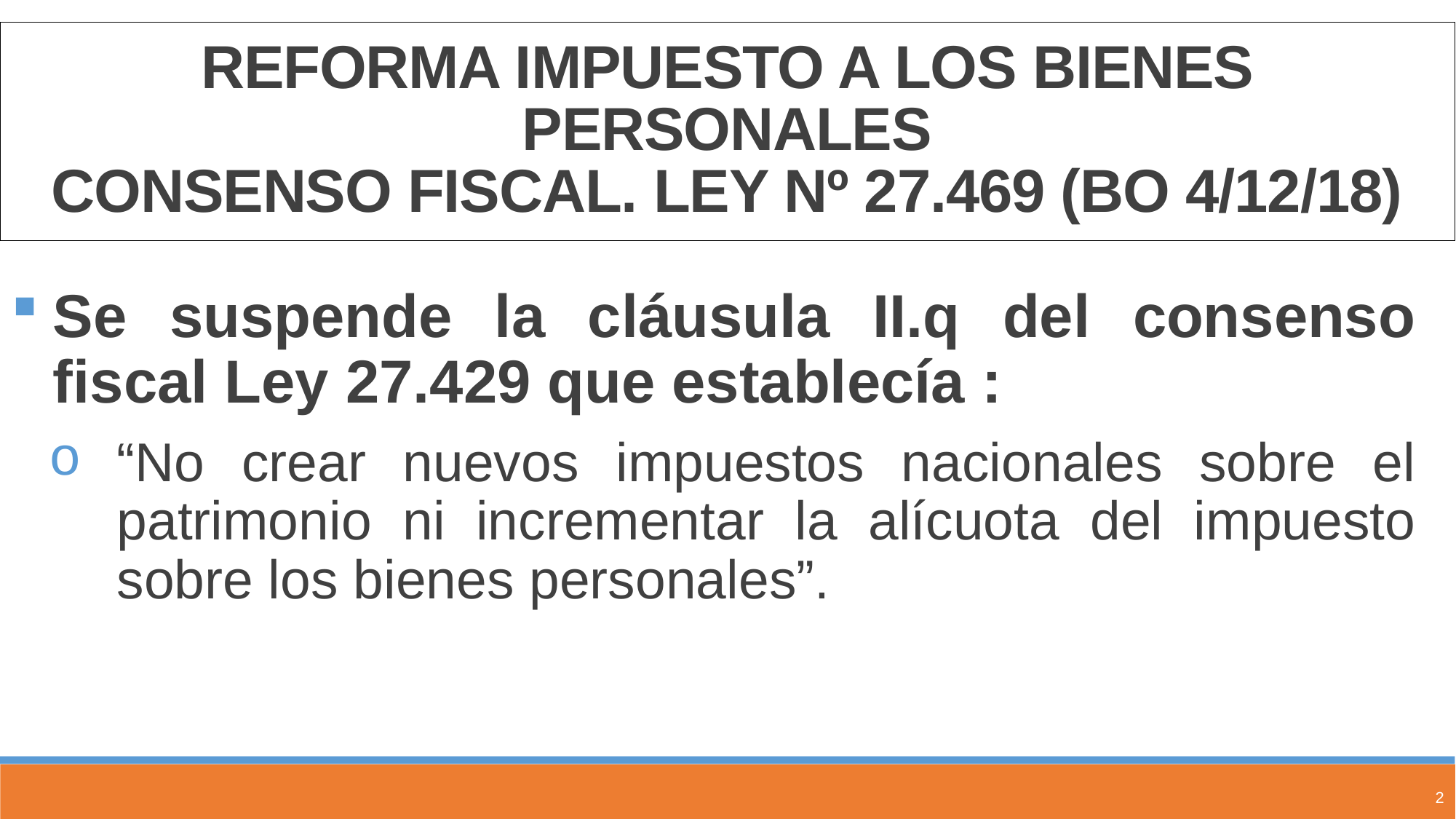

REFORMA IMPUESTO A LOS BIENES PERSONALES
CONSENSO FISCAL. LEY Nº 27.469 (BO 4/12/18)
Se suspende la cláusula II.q del consenso fiscal Ley 27.429 que establecía :
“No crear nuevos impuestos nacionales sobre el patrimonio ni incrementar la alícuota del impuesto sobre los bienes personales”.
2